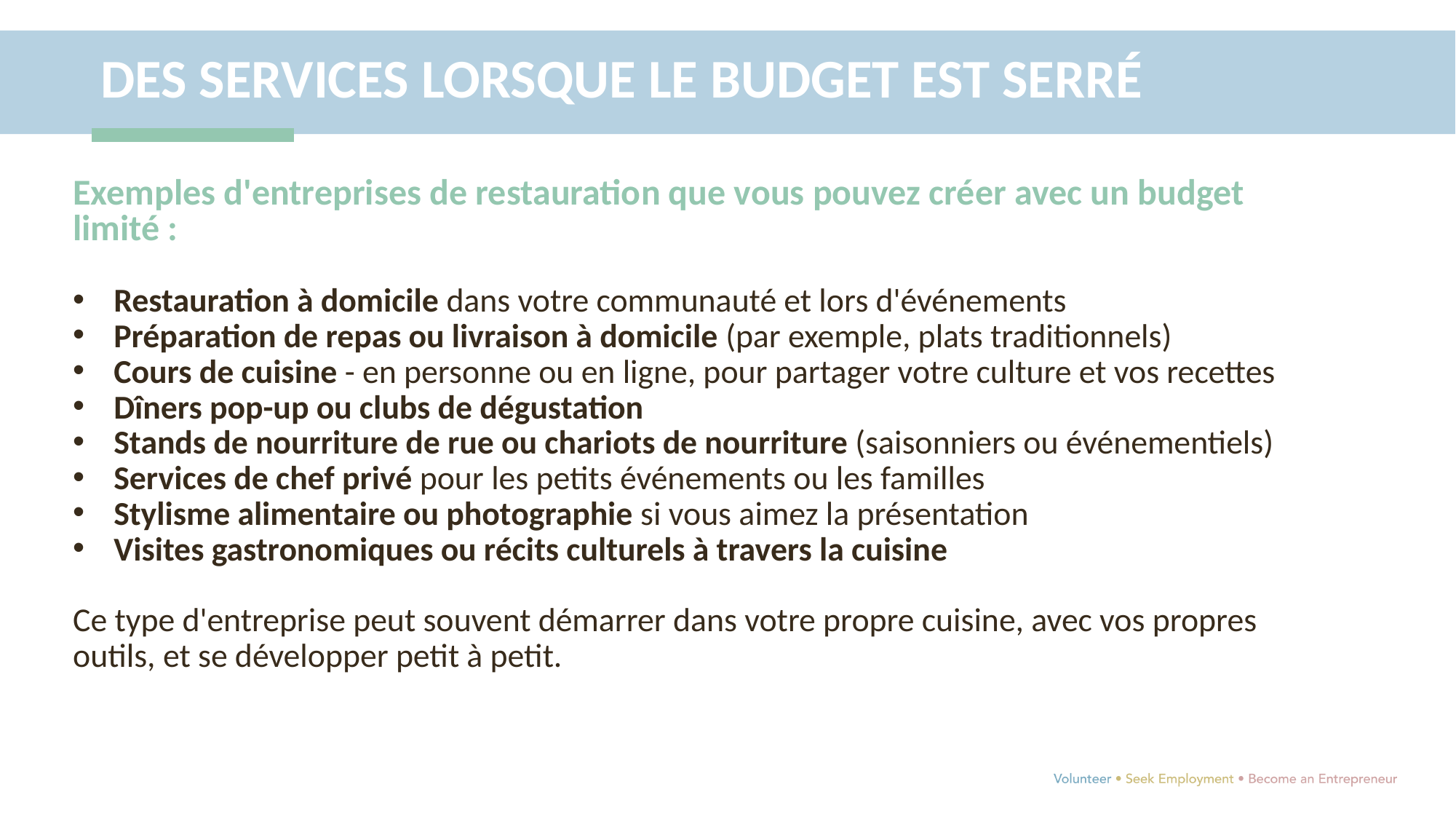

DES SERVICES LORSQUE LE BUDGET EST SERRÉ
Exemples d'entreprises de restauration que vous pouvez créer avec un budget limité :

Restauration à domicile dans votre communauté et lors d'événements
Préparation de repas ou livraison à domicile (par exemple, plats traditionnels)
Cours de cuisine - en personne ou en ligne, pour partager votre culture et vos recettes
Dîners pop-up ou clubs de dégustation
Stands de nourriture de rue ou chariots de nourriture (saisonniers ou événementiels)
Services de chef privé pour les petits événements ou les familles
Stylisme alimentaire ou photographie si vous aimez la présentation
Visites gastronomiques ou récits culturels à travers la cuisine

Ce type d'entreprise peut souvent démarrer dans votre propre cuisine, avec vos propres outils, et se développer petit à petit.